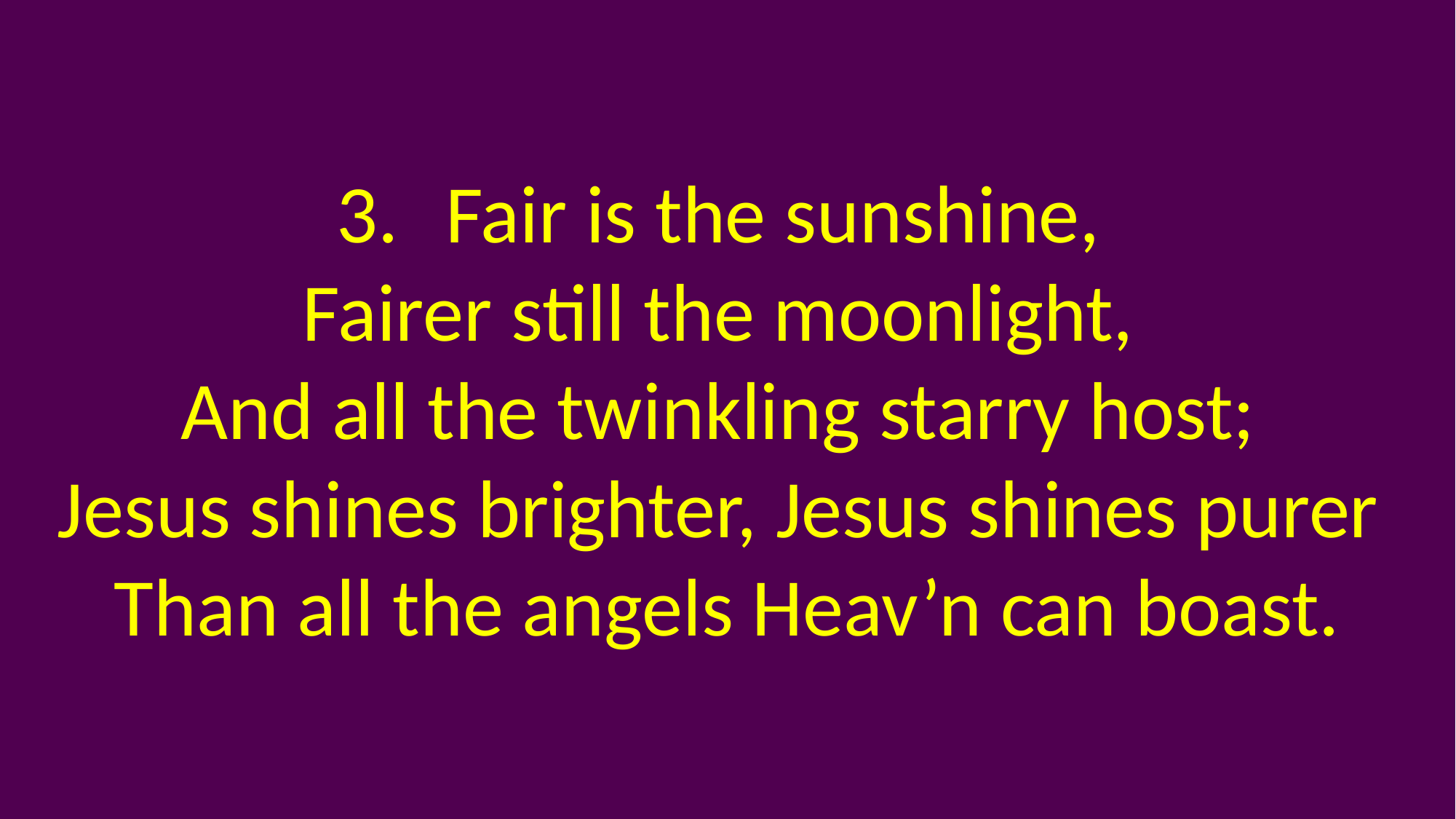

3. 	Fair is the sunshine,
Fairer still the moonlight,
And all the twinkling starry host;
Jesus shines brighter, Jesus shines purer
Than all the angels Heav’n can boast.